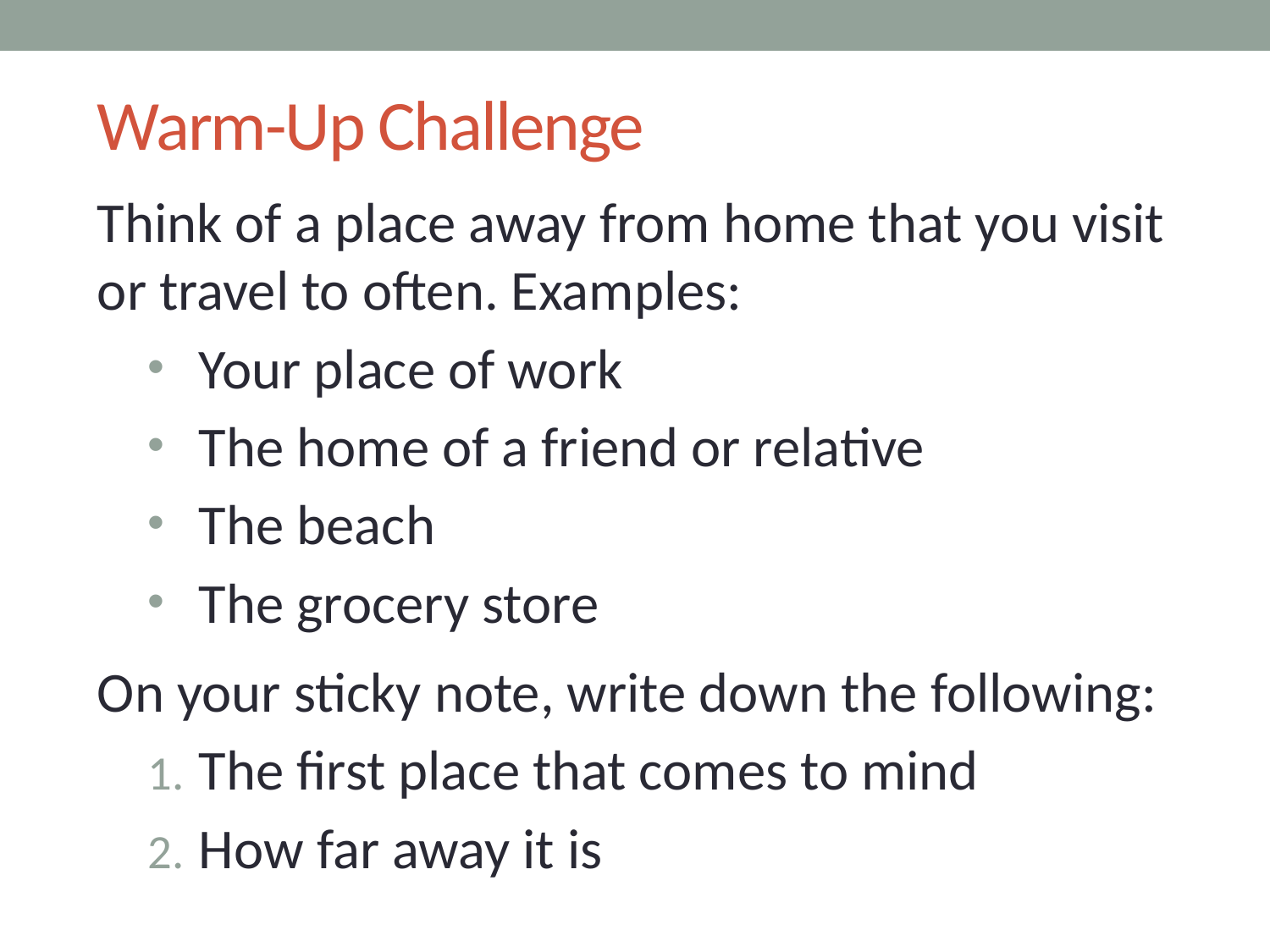

# Warm-Up Challenge
Think of a place away from home that you visit or travel to often. Examples:
Your place of work
The home of a friend or relative
The beach
The grocery store
On your sticky note, write down the following:
The first place that comes to mind
How far away it is